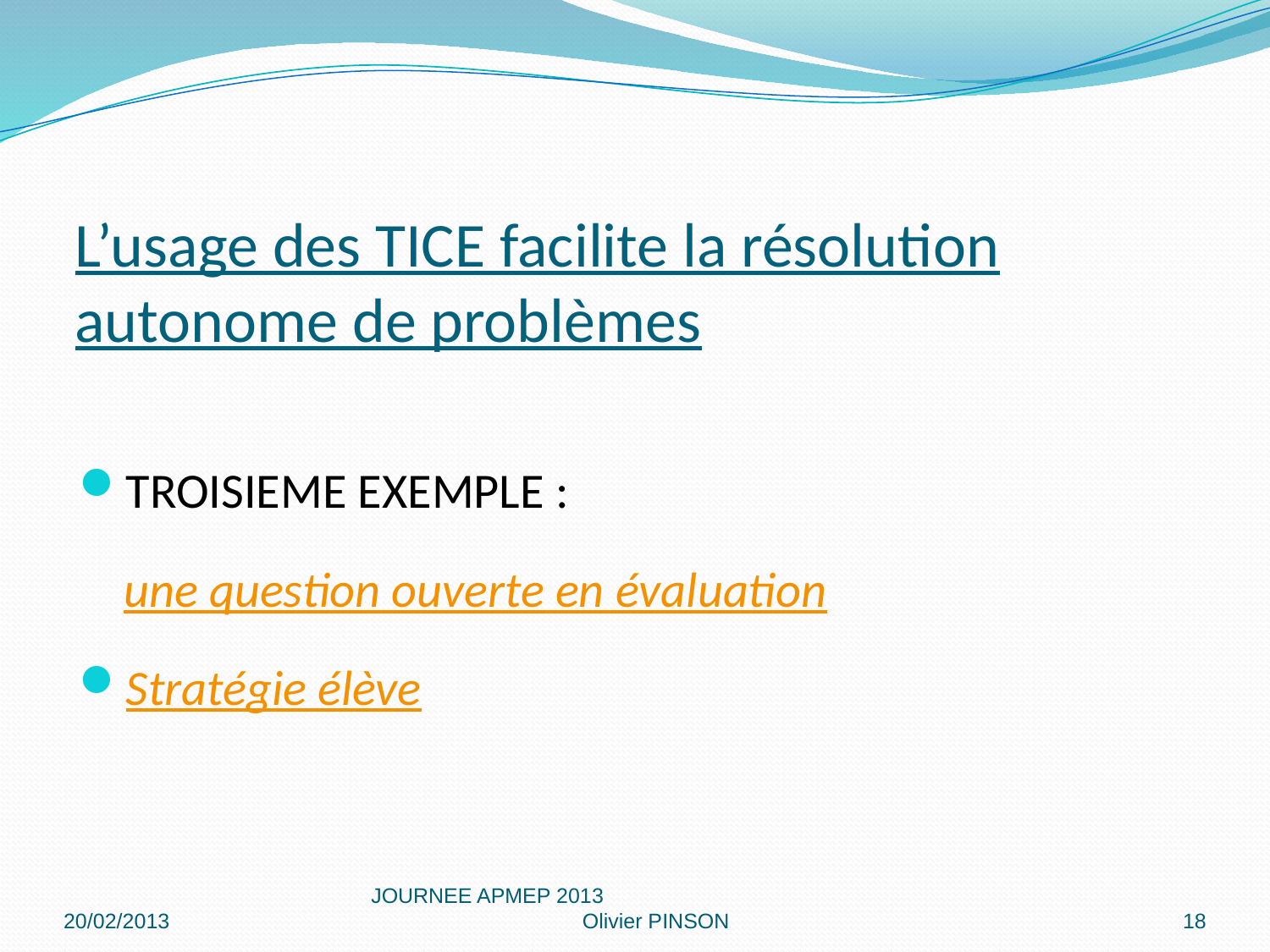

# L’usage des TICE facilite la résolution autonome de problèmes
TROISIEME EXEMPLE :
    une question ouverte en évaluation
Stratégie élève
20/02/2013
JOURNEE APMEP 2013                                                          Olivier PINSON
18